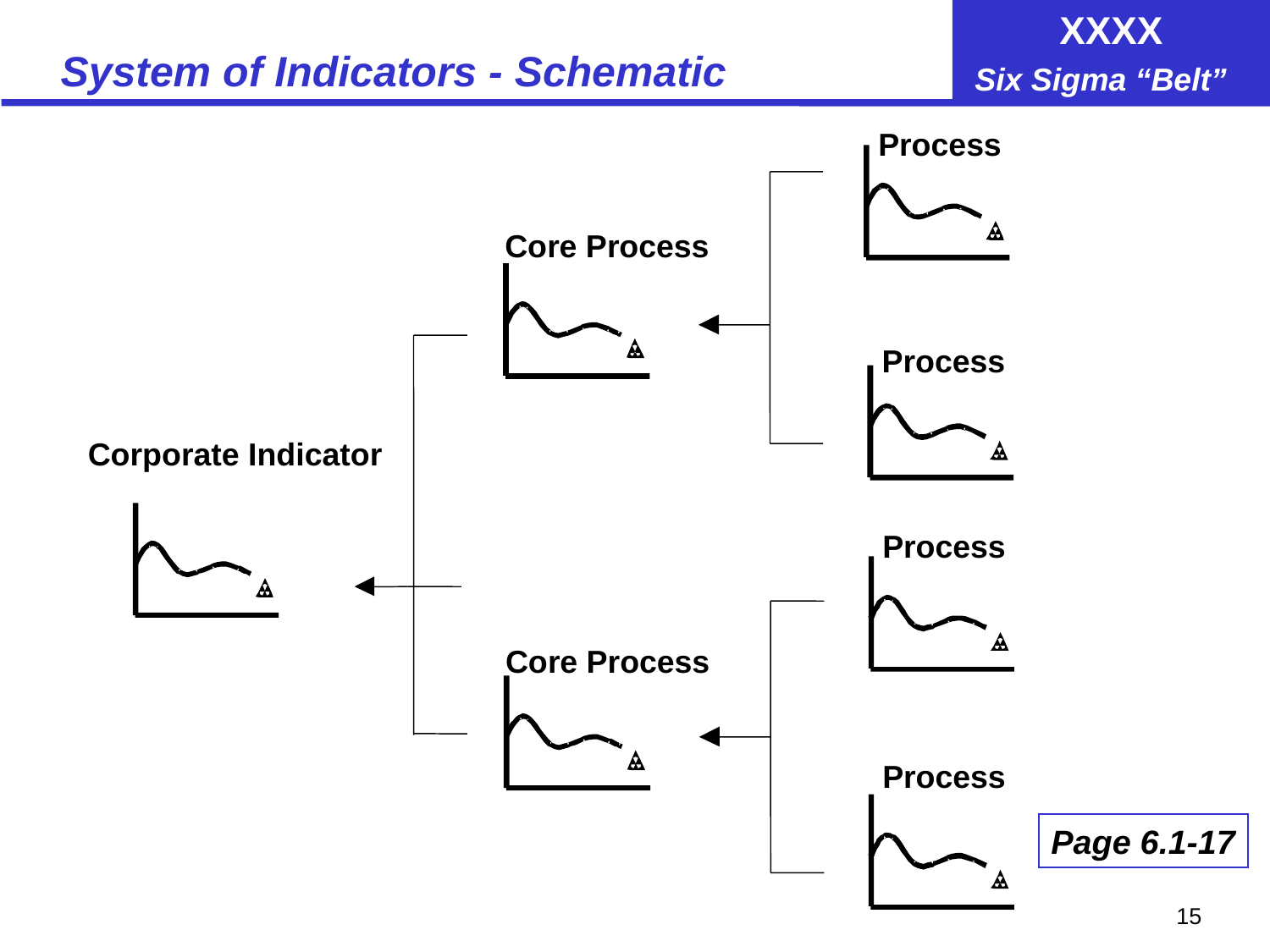

# System of Indicators - Schematic
Process

Core Process

Process

Corporate Indicator

Process

Core Process

Process

Page 6.1-17